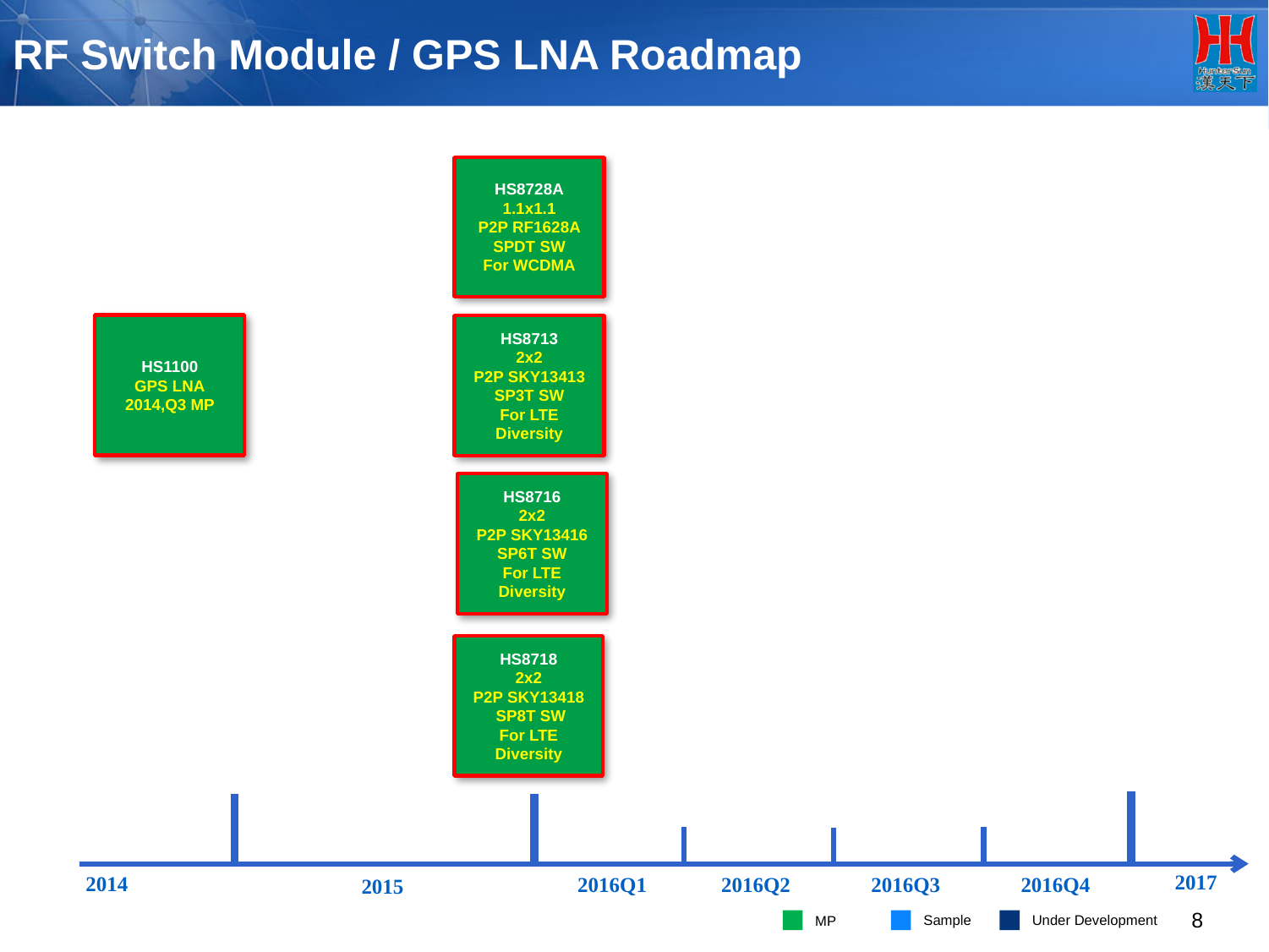

RF Switch Module / GPS LNA Roadmap
HS8728A
1.1x1.1
P2P RF1628A
SPDT SW
For WCDMA
HS1100
GPS LNA
2014,Q3 MP
HS8713
2x2
P2P SKY13413
SP3T SW
For LTE Diversity
HS8716
2x2
P2P SKY13416
SP6T SW
For LTE Diversity
HS8718
2x2
P2P SKY13418
 SP8T SW
For LTE Diversity
2017
2014
2016Q1
2016Q2
2016Q3
2016Q4
2015
8
Under Development
Sample
MP